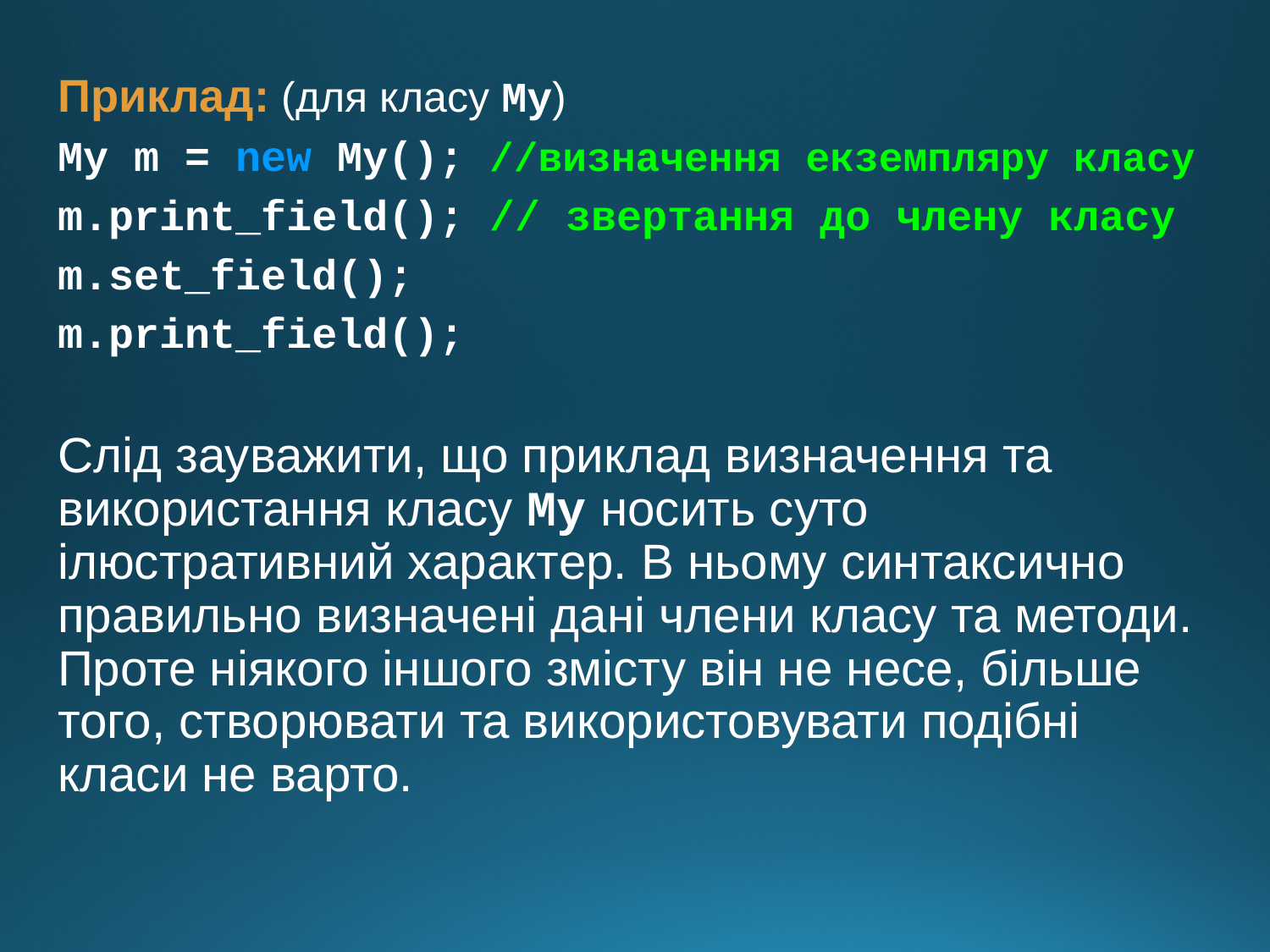

Приклад: (для класу My)
My m = new My(); //визначення екземпляру класу
m.print_field(); // звертання до члену класу
m.set_field();
m.print_field();

Слід зауважити, що приклад визначення та використання класу My носить суто ілюстративний характер. В ньому синтаксично правильно визначені дані члени класу та методи. Проте ніякого іншого змісту він не несе, більше того, створювати та використовувати подібні класи не варто.